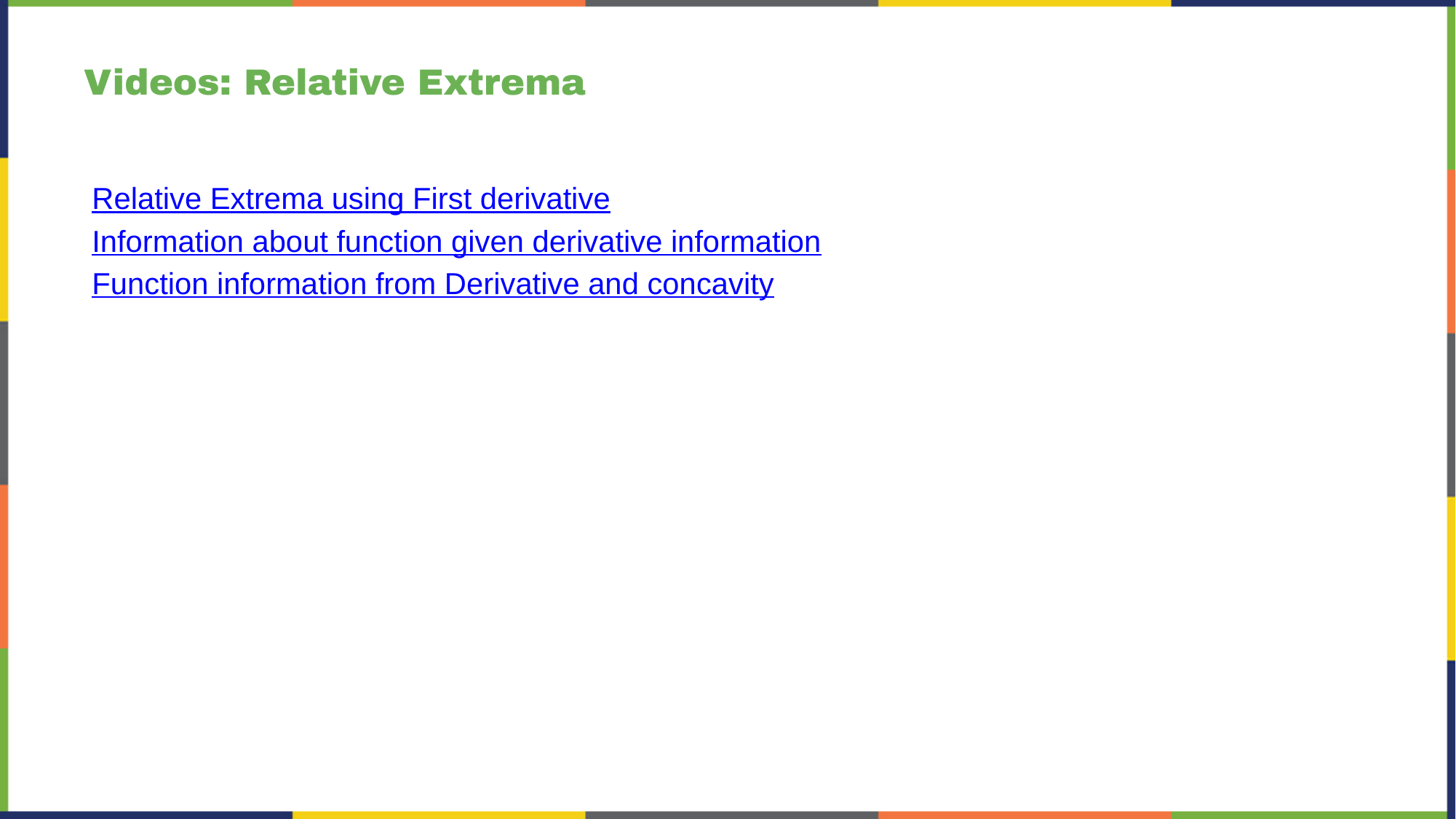

# Videos: Relative Extrema
Relative Extrema using First derivative
Information about function given derivative information
Function information from Derivative and concavity